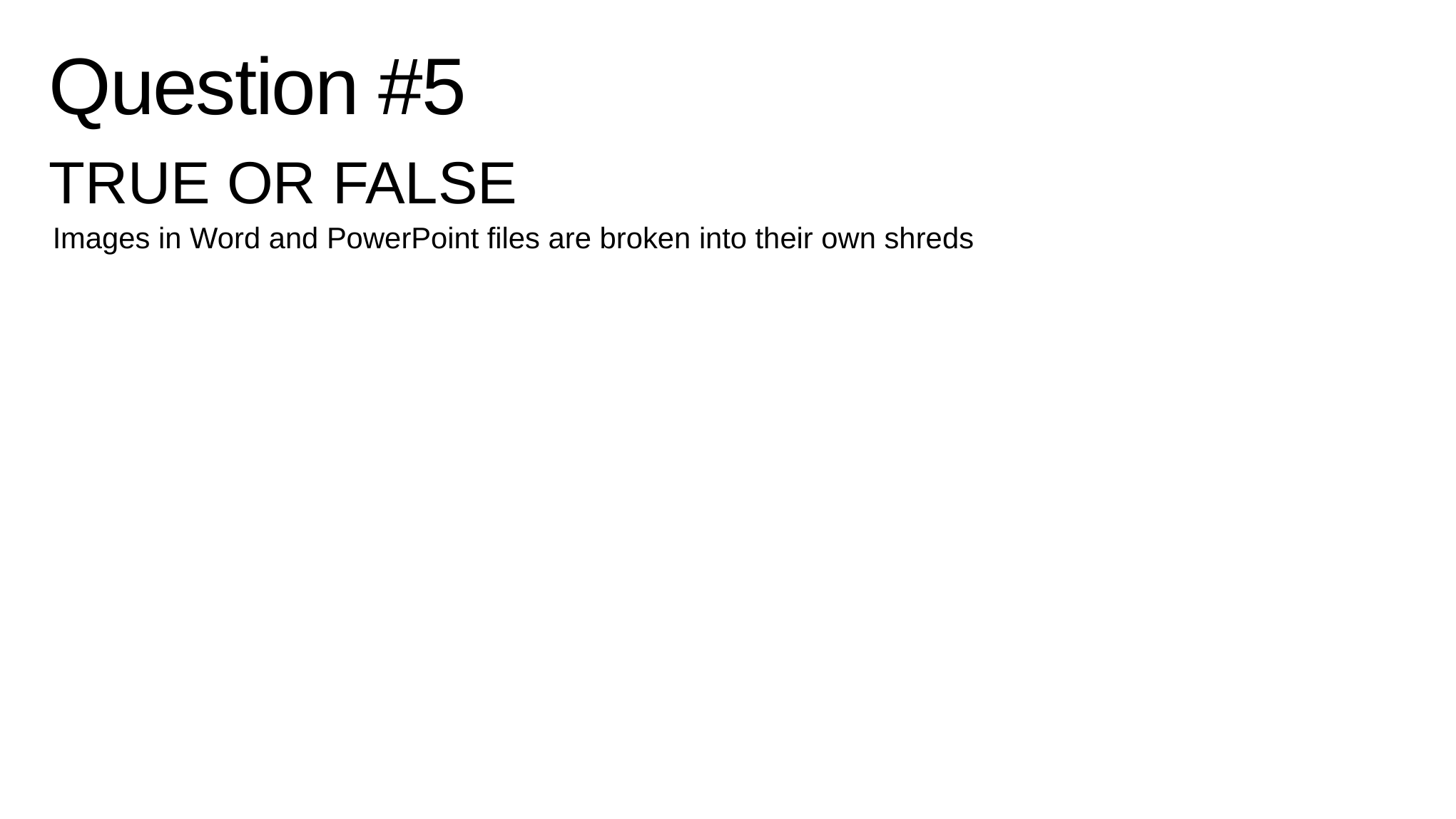

# Question #5
TRUE OR FALSE
Images in Word and PowerPoint files are broken into their own shreds